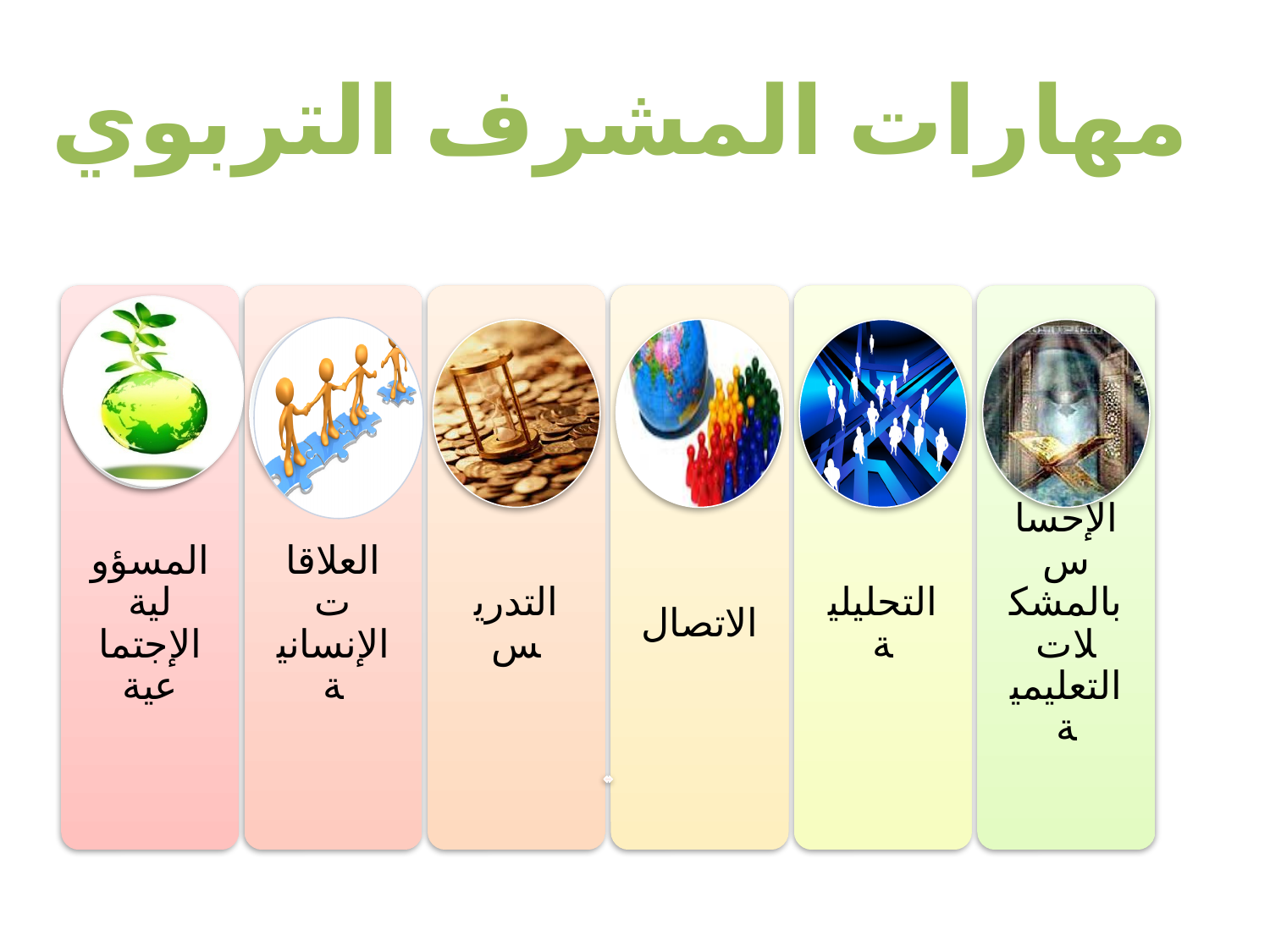

مهارات المشرف التربوي
المسؤولية الإجتماعية
العلاقات الإنسانية
التدريس
الاتصال
التحليلية
الإحساس بالمشكلات التعليمية